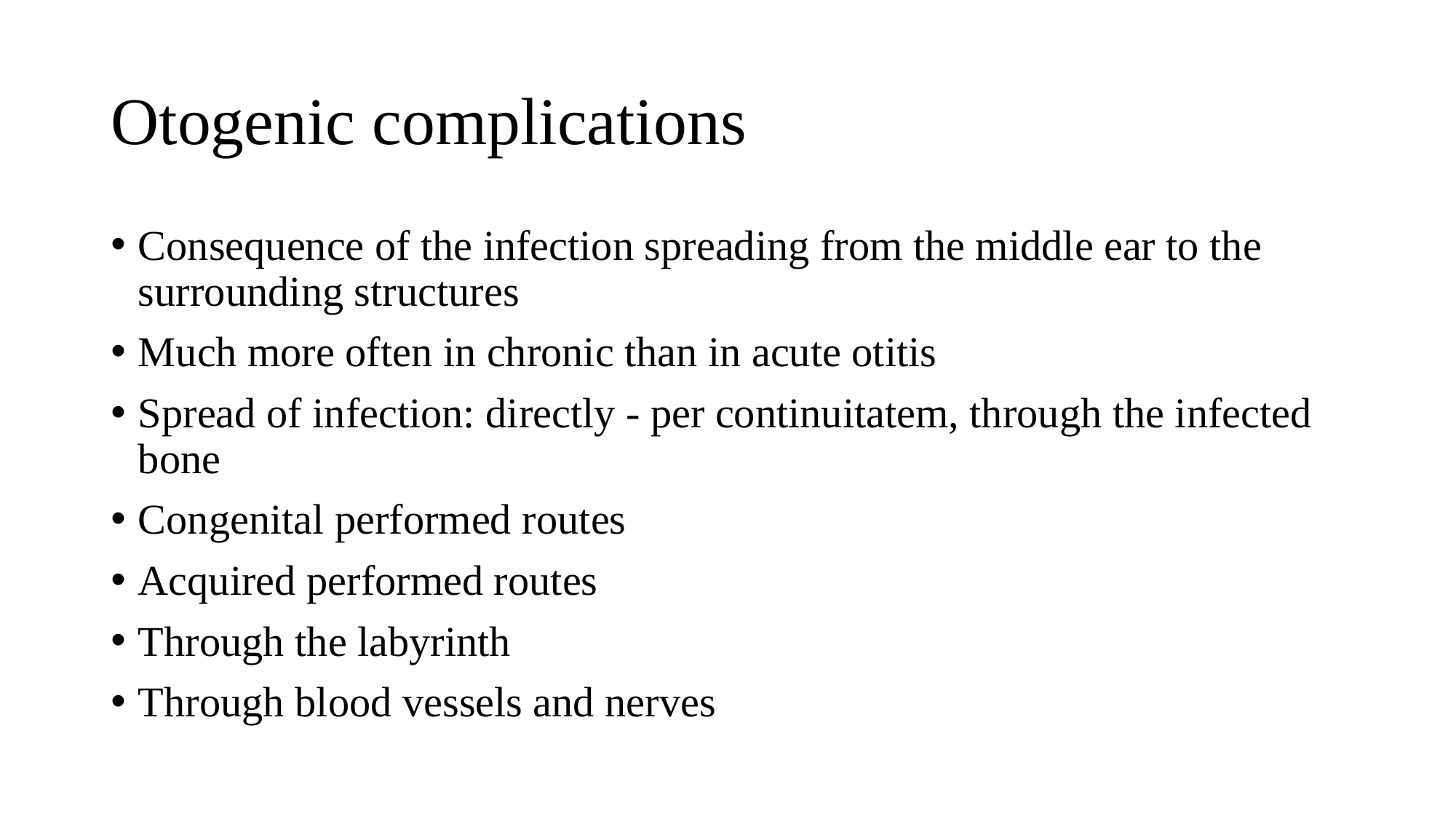

# Otogenic complications
Consequence of the infection spreading from the middle ear to the surrounding structures
Much more often in chronic than in acute otitis
Spread of infection: directly - per continuitatem, through the infected bone
Congenital performed routes
Acquired performed routes
Through the labyrinth
Through blood vessels and nerves